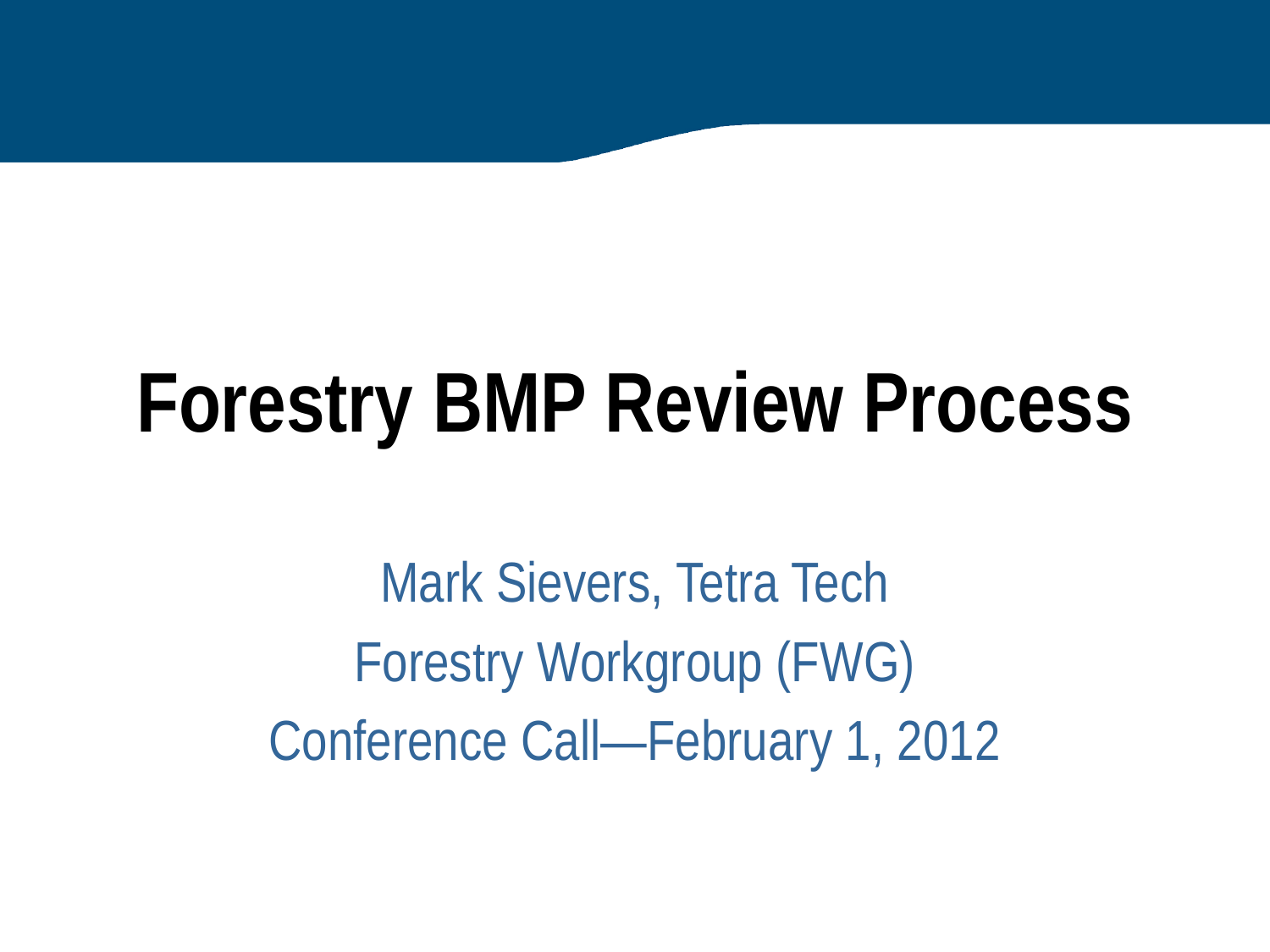

# Forestry BMP Review Process
Mark Sievers, Tetra Tech
Forestry Workgroup (FWG)
Conference Call—February 1, 2012